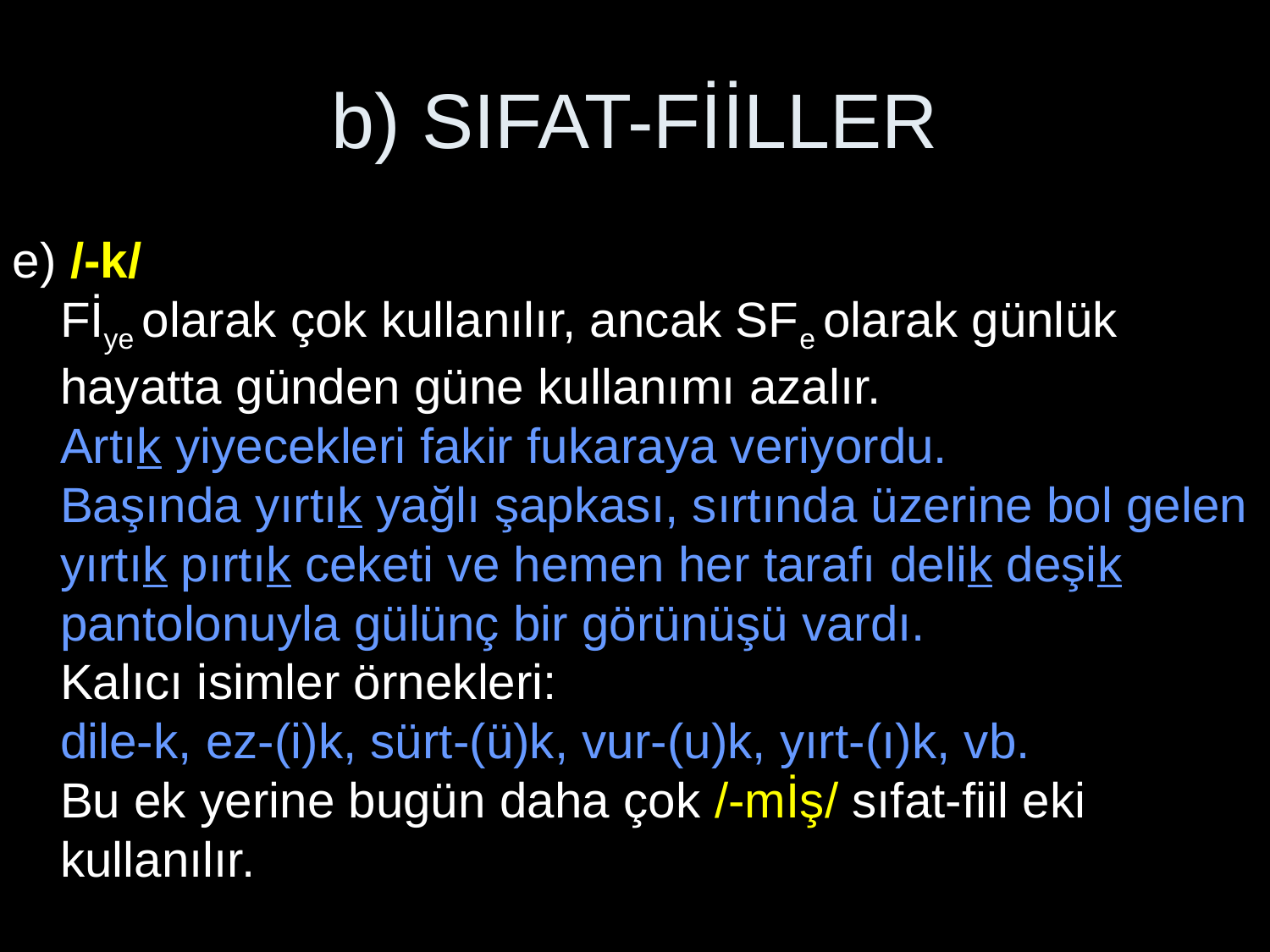

# b) SIFAT-FİİLLER
e) /-k/
Fİye olarak çok kullanılır, ancak SFe olarak günlük hayatta günden güne kullanımı azalır.
Artık yiyecekleri fakir fukaraya veriyordu.
Başında yırtık yağlı şapkası, sırtında üzerine bol gelen yırtık pırtık ceketi ve hemen her tarafı delik deşik pantolonuyla gülünç bir görünüşü vardı.
Kalıcı isimler örnekleri:
dile-k, ez-(i)k, sürt-(ü)k, vur-(u)k, yırt-(ı)k, vb.
Bu ek yerine bugün daha çok /-mİş/ sıfat-fiil eki kullanılır.